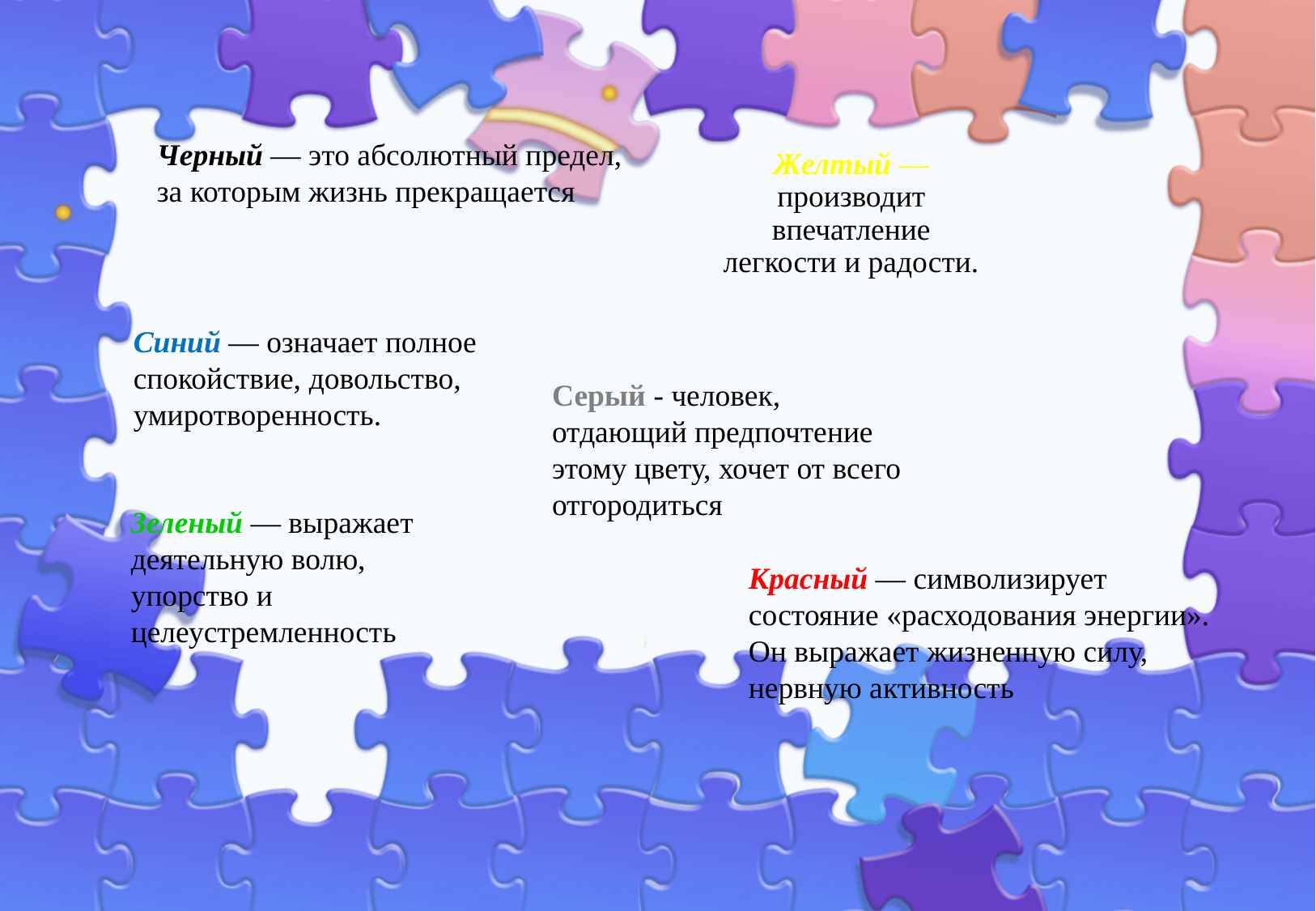

# Желтый — производит впечатление легкости и радости.
Черный — это абсолютный предел, за которым жизнь прекращается
Синий — означает полное спокойствие, довольство, умиротворенность.
Серый - человек, отдающий предпочтение этому цвету, хочет от всего отгородиться
Зеленый — выражает деятельную волю, упорство и целеустремленность
Красный — символизирует состояние «расходования энергии». Он выражает жизненную силу, нервную активность